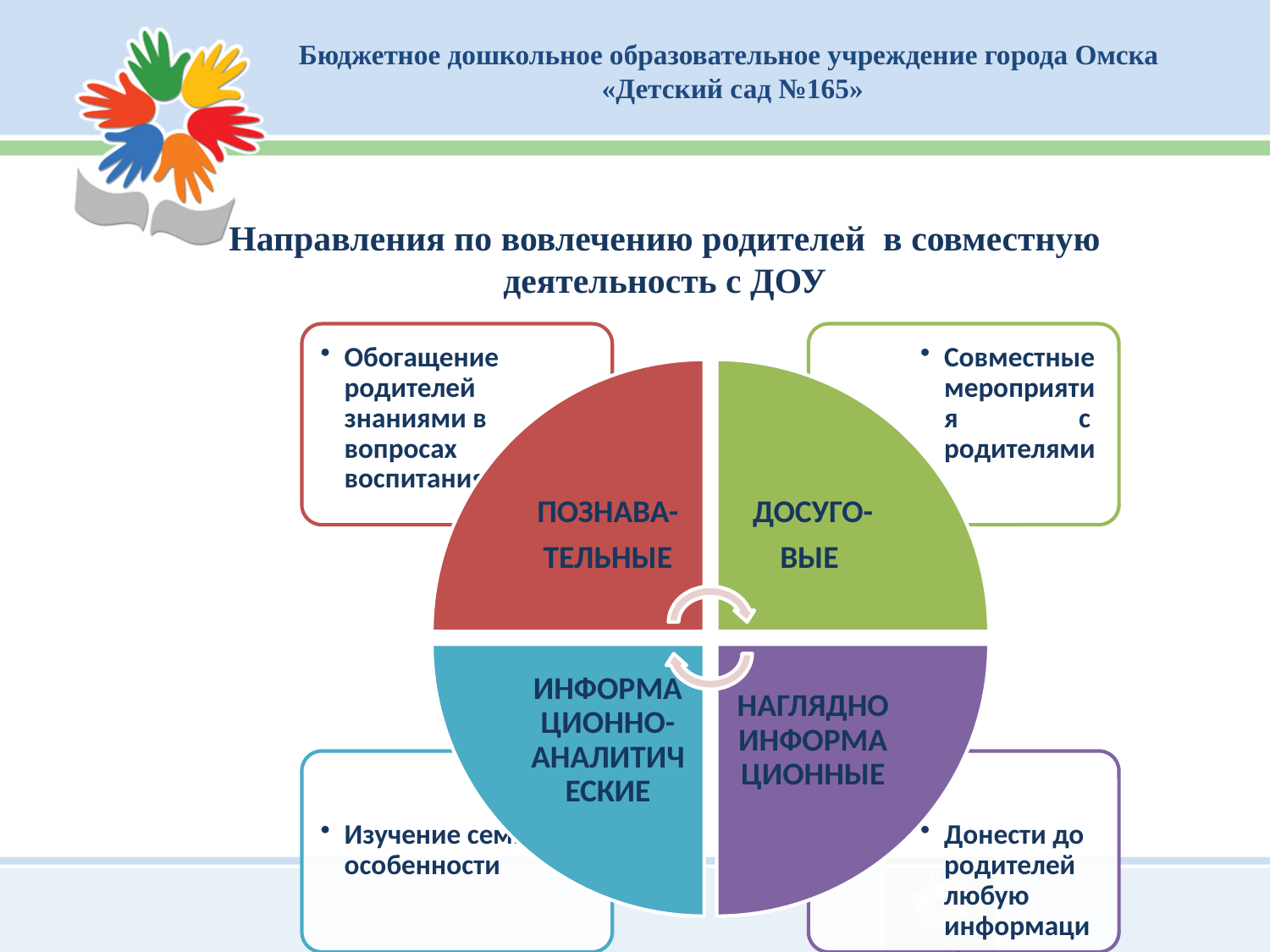

Бюджетное дошкольное образовательное учреждение города Омска
 «Детский сад №165»
# Направления по вовлечению родителей  в совместную деятельность с ДОУ
Донести до родителей любую информацию
Изучение семье, ее особенности
Совместные мероприятия                   с родителями
Обогащение родителей знаниями в вопросах воспитания детей
ПОЗНАВА-
ТЕЛЬНЫЕ
ДОСУГО-
ВЫЕ
НАГЛЯДНОИНФОРМАЦИОННЫЕ
ИНФОРМАЦИОННО-АНАЛИТИЧЕСКИЕ